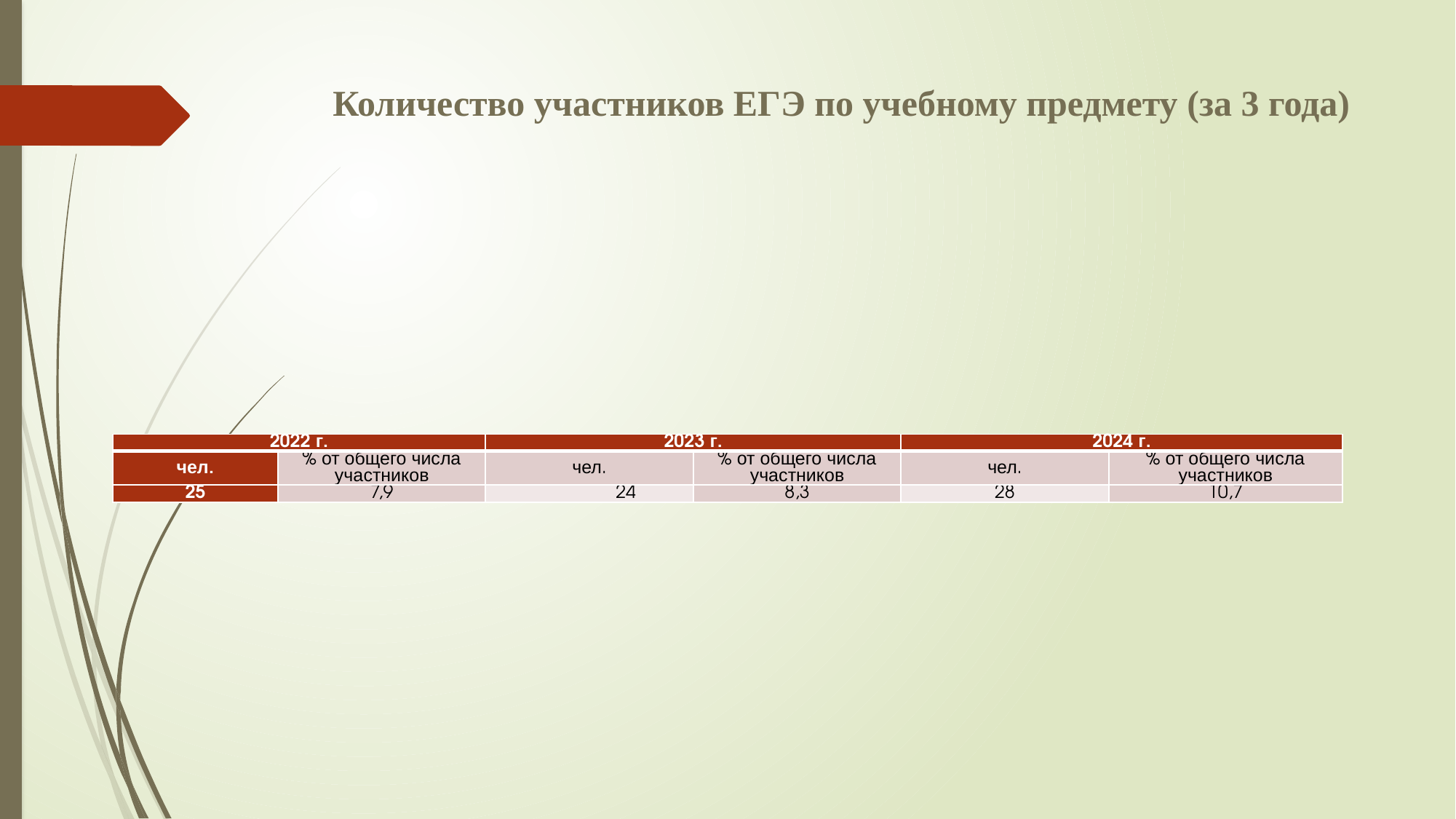

# Количество участников ЕГЭ по учебному предмету (за 3 года)
| 2022 г. |  | 2023 г. |  | 2024 г. |  |
| --- | --- | --- | --- | --- | --- |
| чел. | % от общего числа участников | чел. | % от общего числа участников | чел. | % от общего числа участников |
| 25 | 7,9 | 24 | 8,3 | 28 | 10,7 |